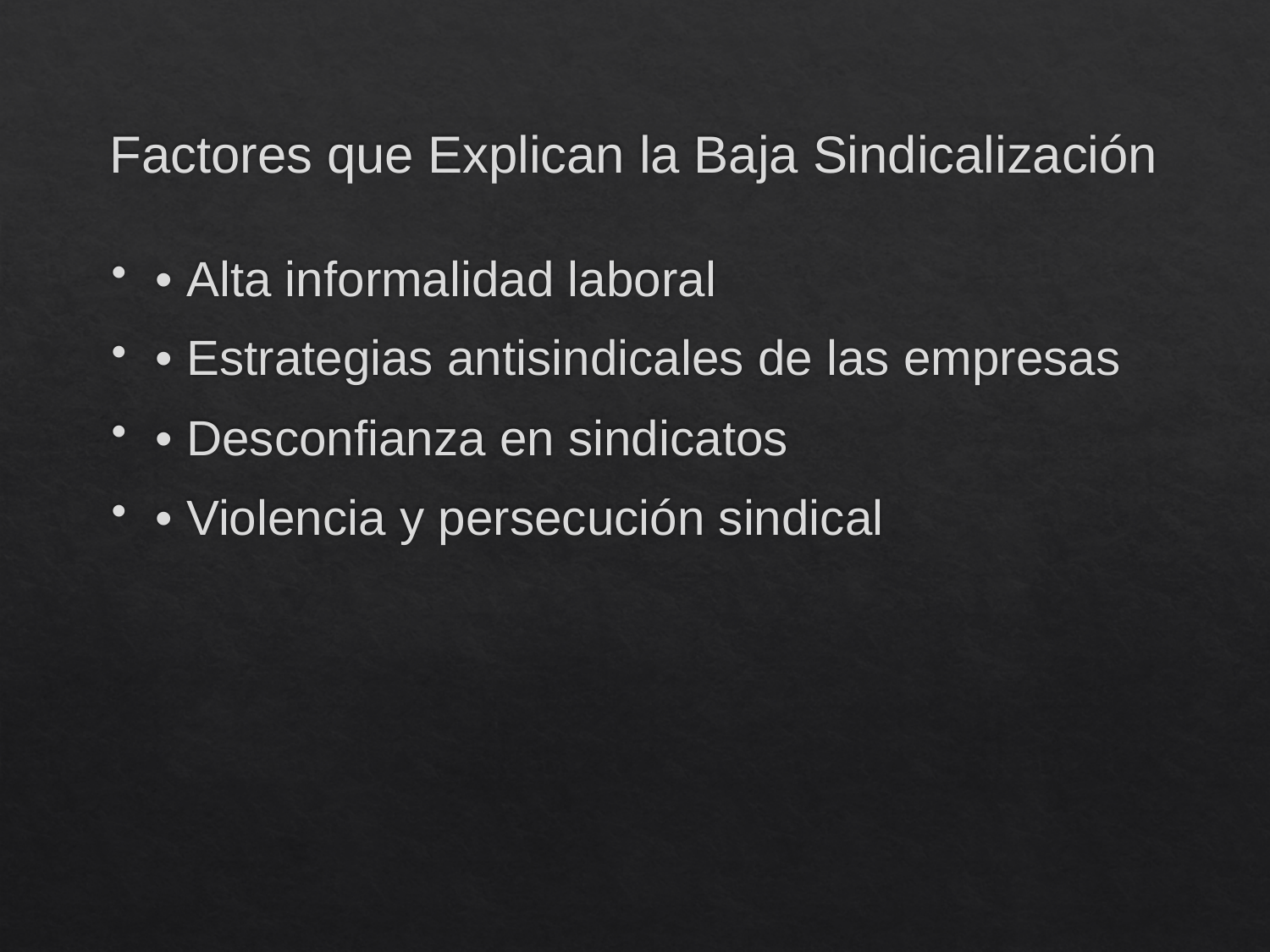

# Factores que Explican la Baja Sindicalización
• Alta informalidad laboral
• Estrategias antisindicales de las empresas
• Desconfianza en sindicatos
• Violencia y persecución sindical